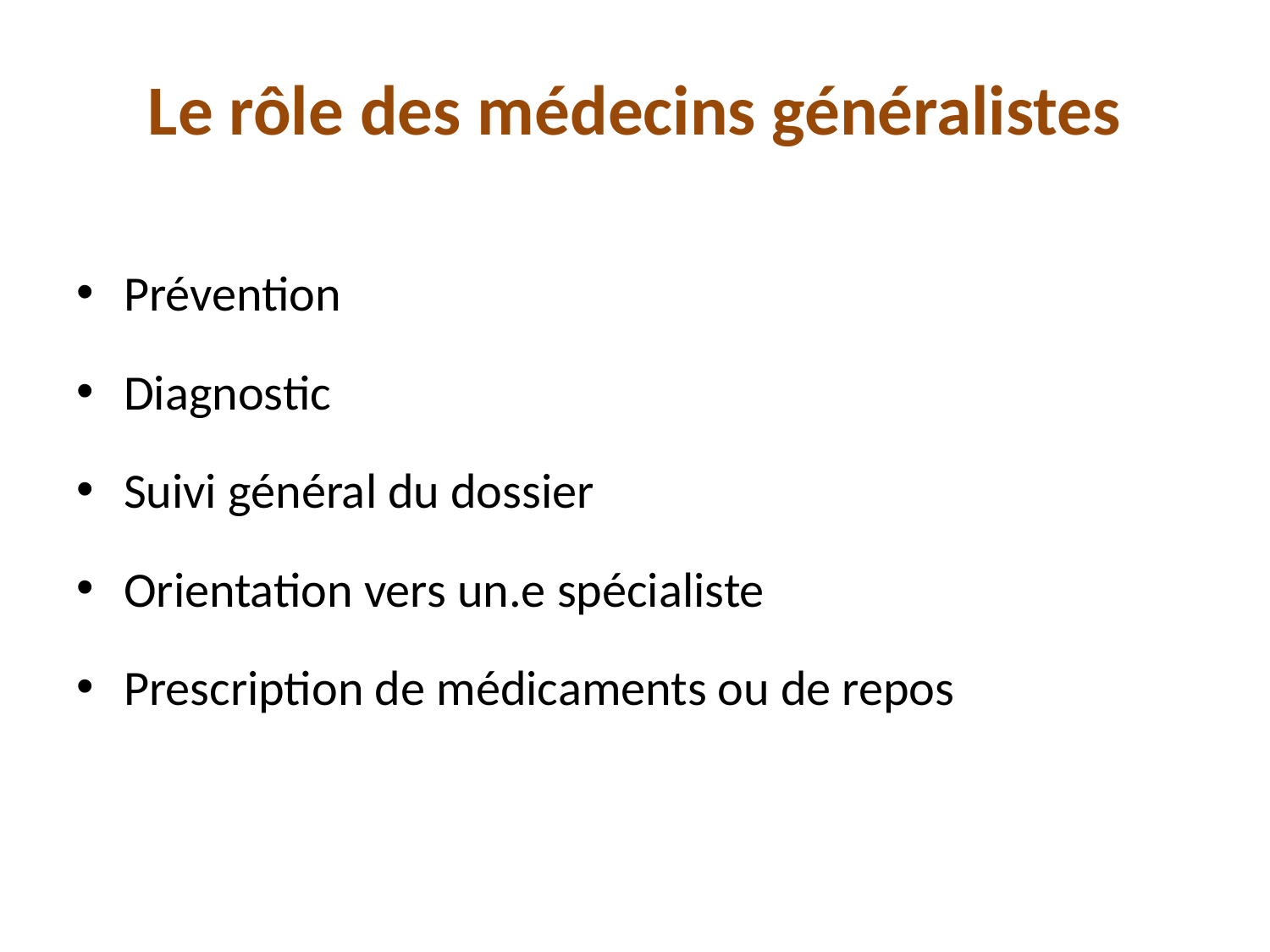

# Le rôle des médecins généralistes
Prévention
Diagnostic
Suivi général du dossier
Orientation vers un.e spécialiste
Prescription de médicaments ou de repos